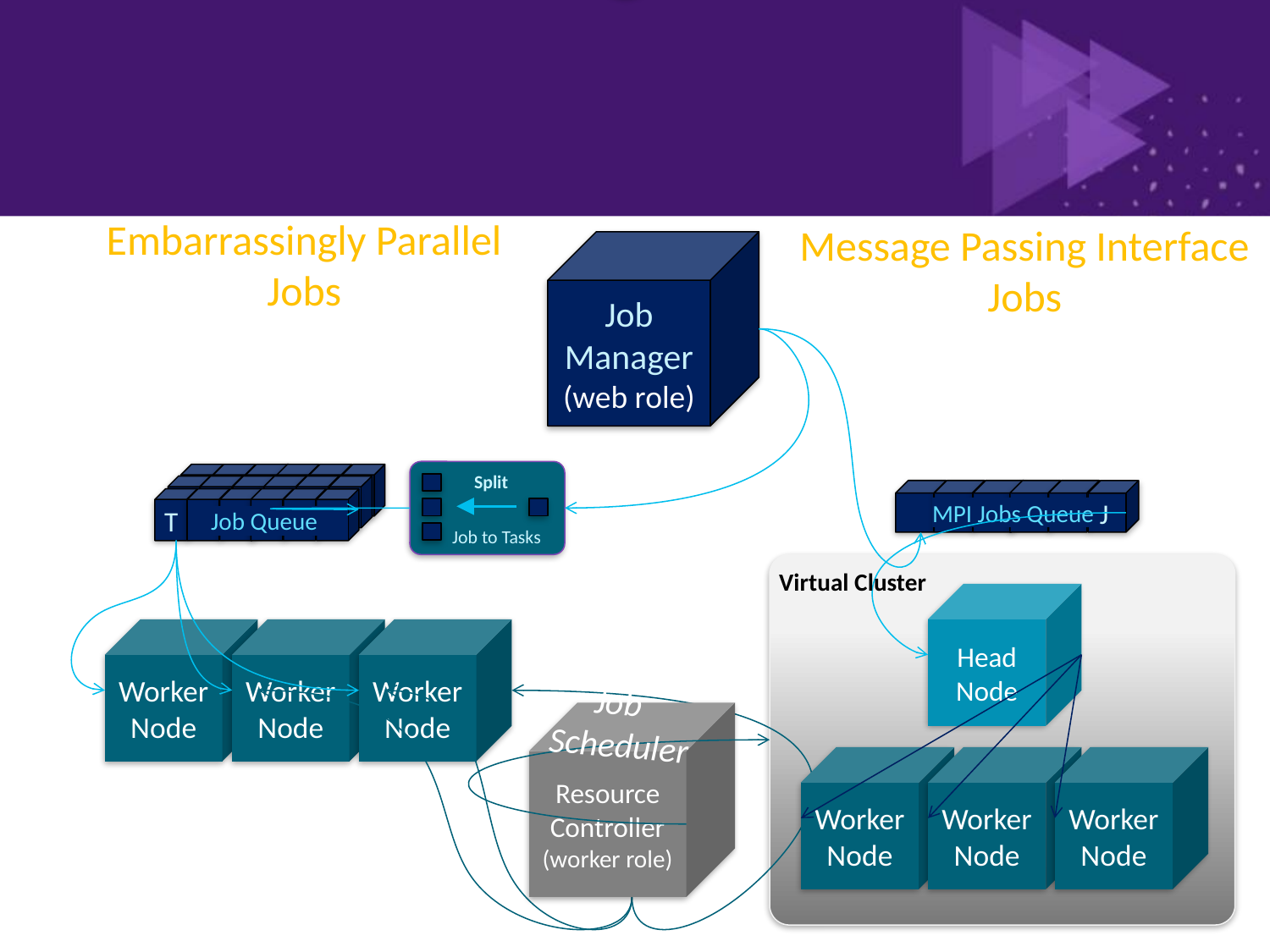

job
Embarrassingly Parallel
Jobs
Message Passing Interface
Jobs
Job
Manager
(web role)

Split

Job to Tasks

T
Job Queue

T
Job Queue

J
MPI Jobs Queue

T
Job Queue

Virtual Cluster
Head
Node
Worker
Node
Worker
Node
Worker
Node
Job
Scheduler
Resource Controller
(worker role)
Worker
Node
Worker
Node
Worker
Node